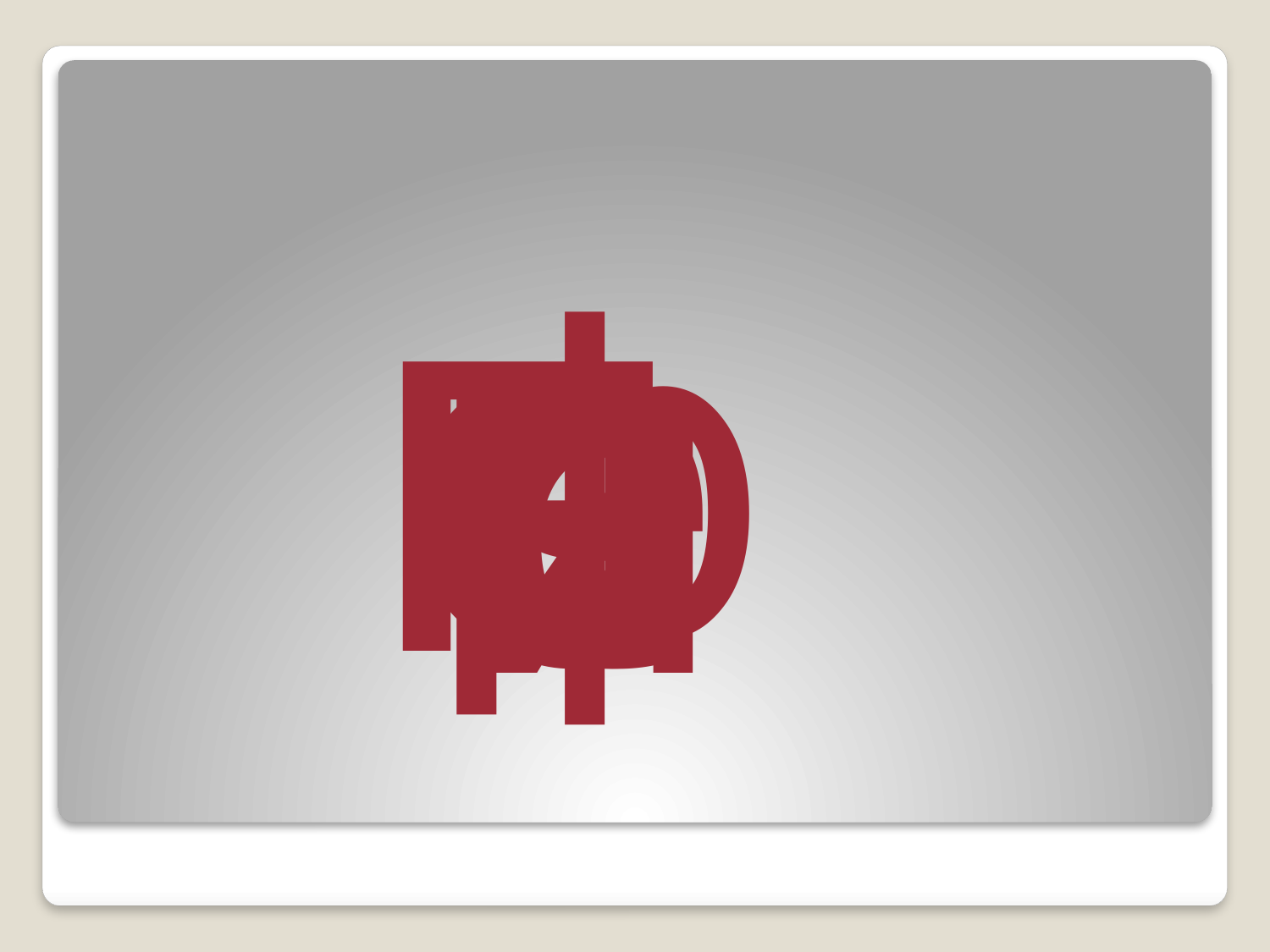

п
р
ф
е
о
я
с
с
и
#